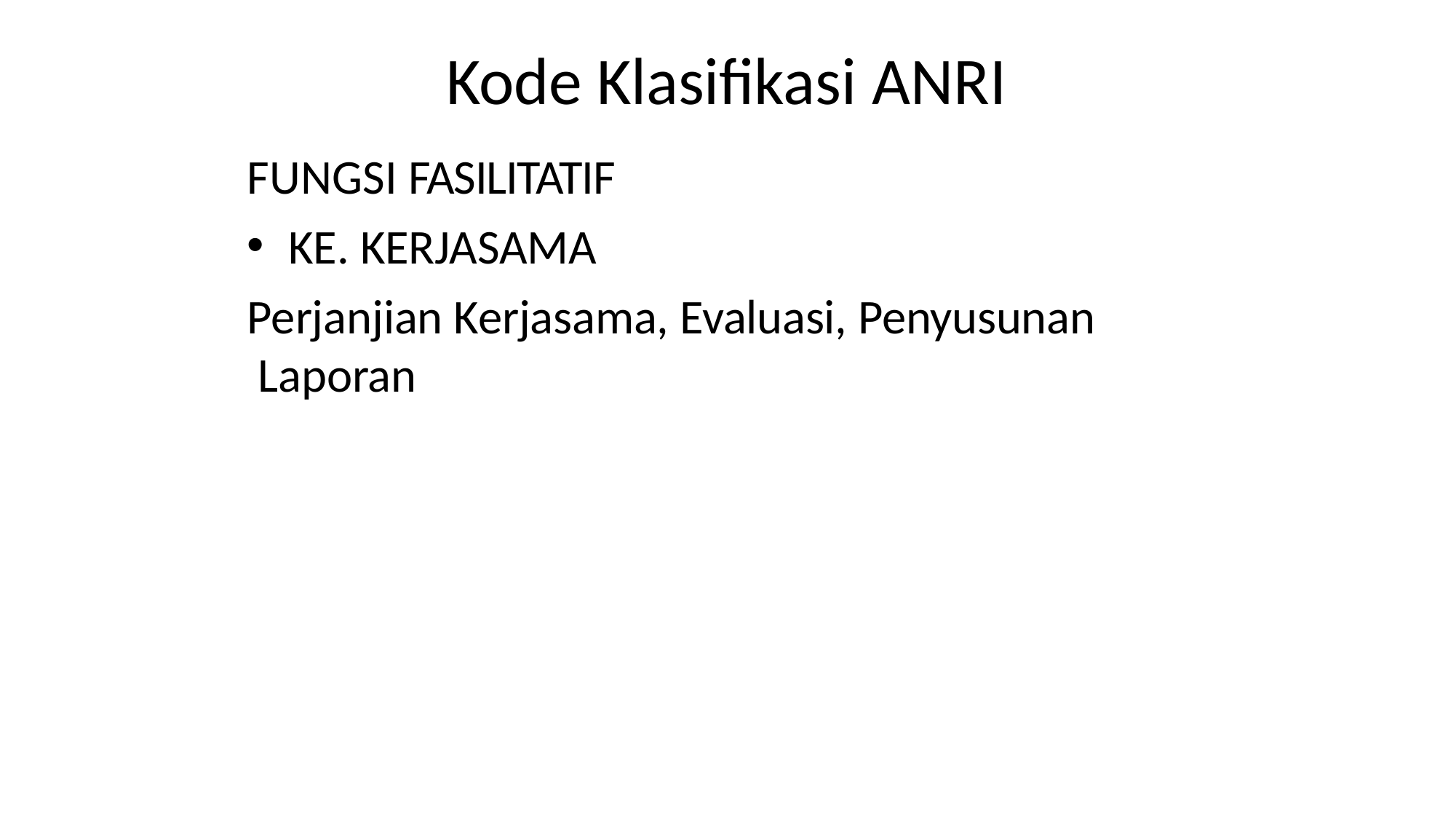

# Kode Klasifikasi ANRI
FUNGSI FASILITATIF
KE. KERJASAMA
Perjanjian Kerjasama, Evaluasi, Penyusunan  Laporan